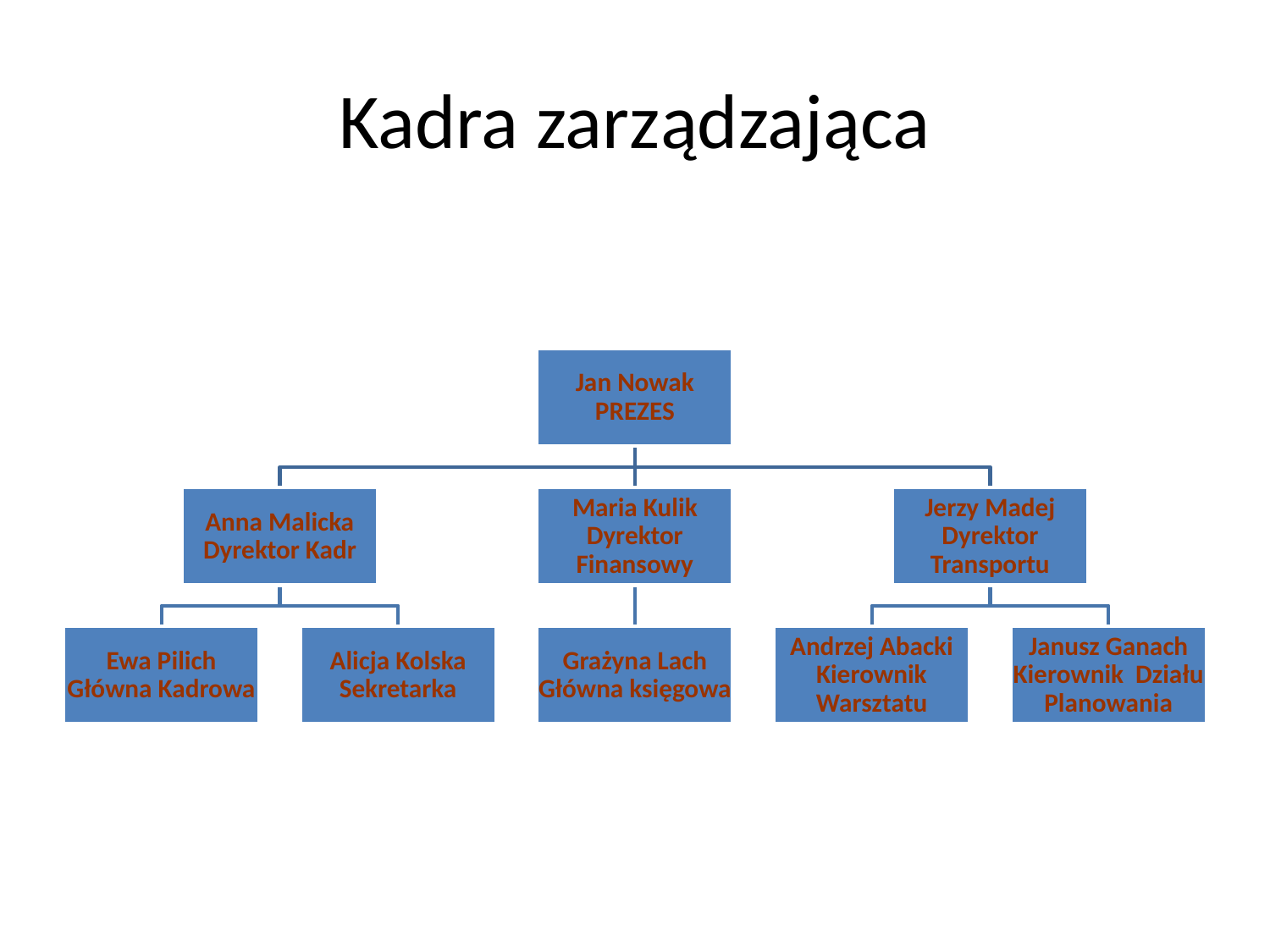

# Kadra zarządzająca
Jan Nowak
PREZES
Anna Malicka
Dyrektor Kadr
Ewa Pilich
Główna Kadrowa
Alicja Kolska
Sekretarka
Maria Kulik
Dyrektor Finansowy
Grażyna Lach
Główna księgowa
Jerzy Madej
Dyrektor Transportu
Andrzej Abacki
Kierownik Warsztatu
Janusz Ganach
Kierownik  Działu Planowania